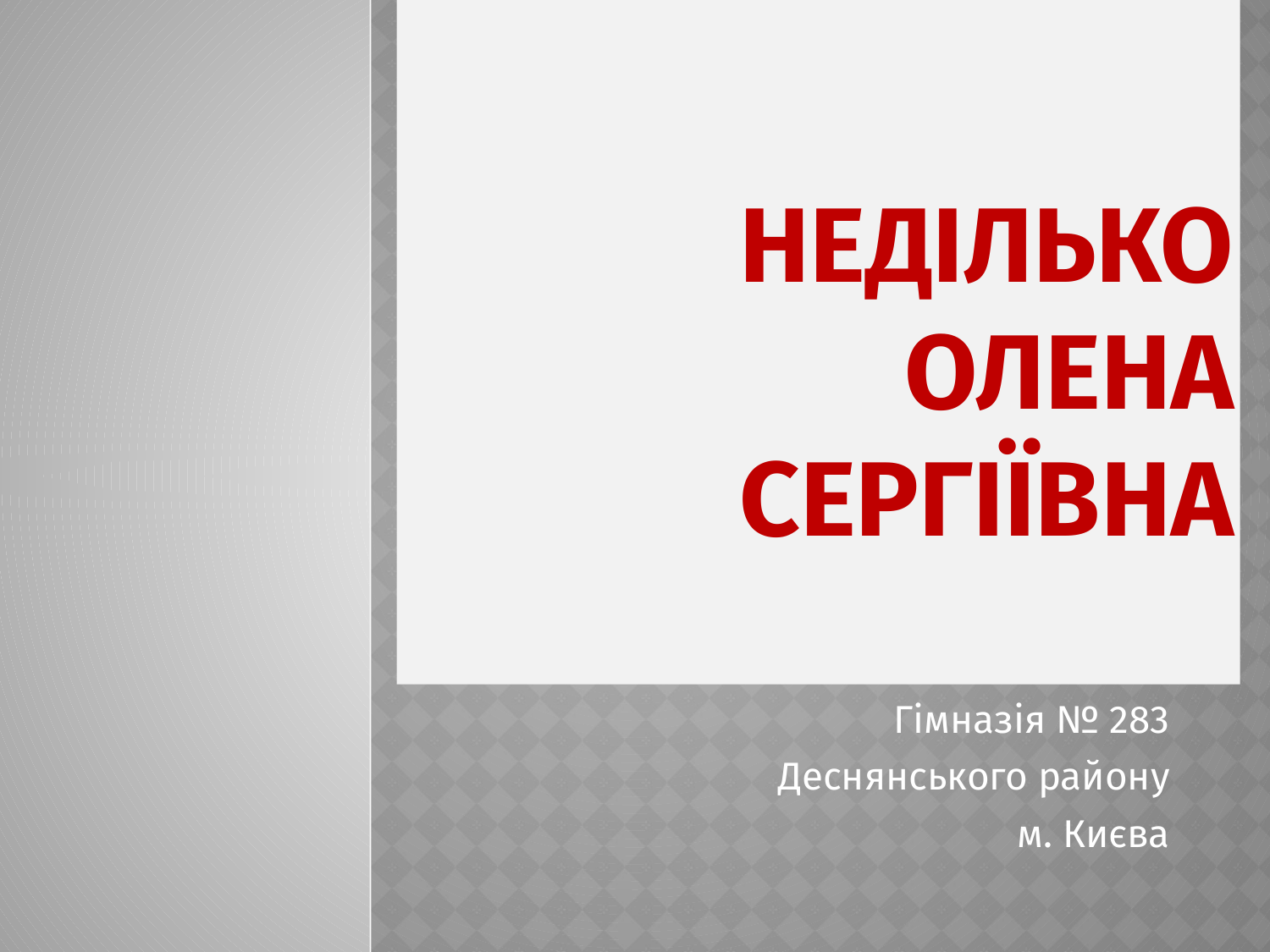

# НЕДІЛЬКО Олена Сергіївна
Гімназія № 283
Деснянського району
 м. Києва